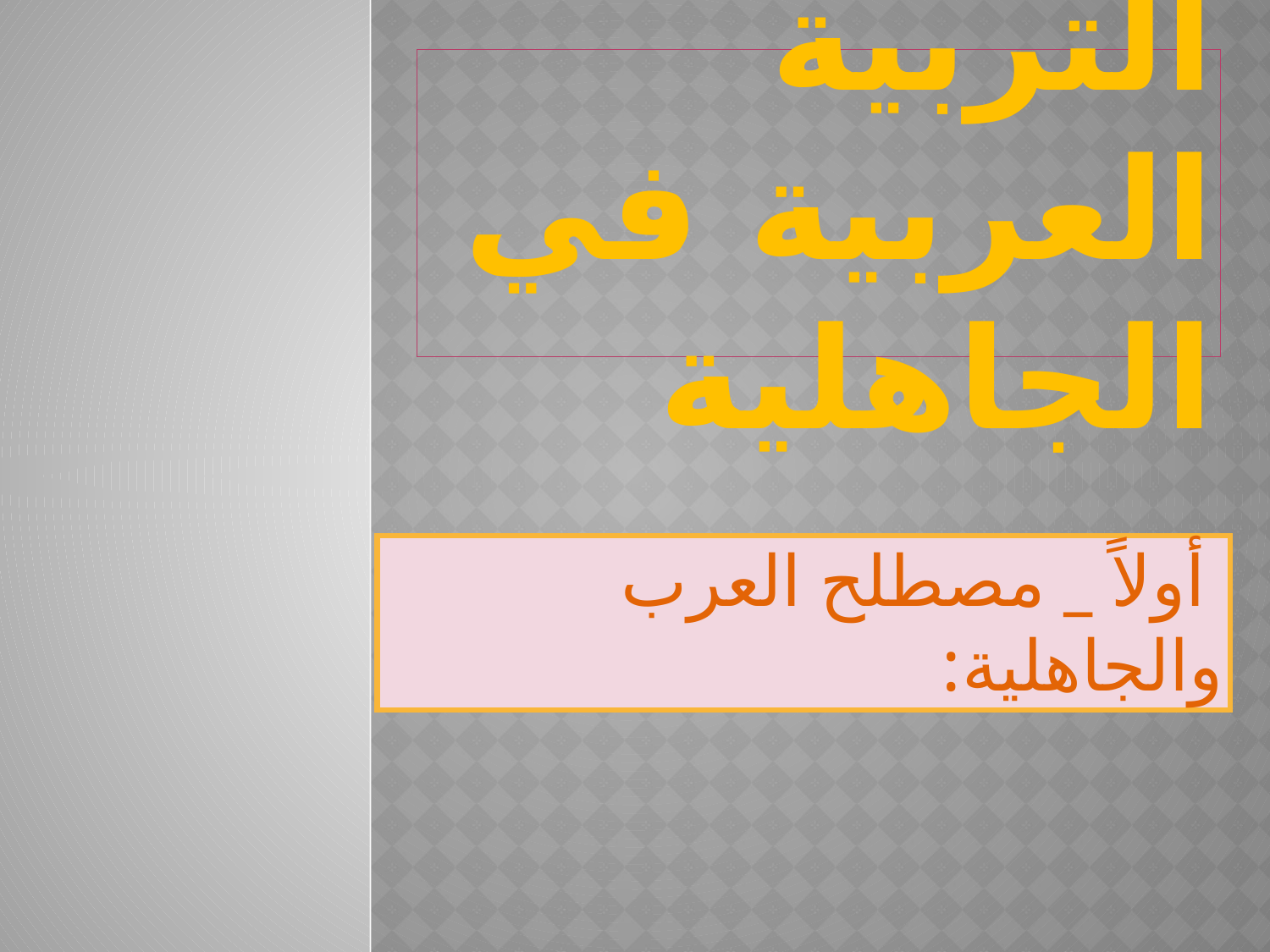

# التربية العربية في الجاهلية
 أولاً _ مصطلح العرب والجاهلية: